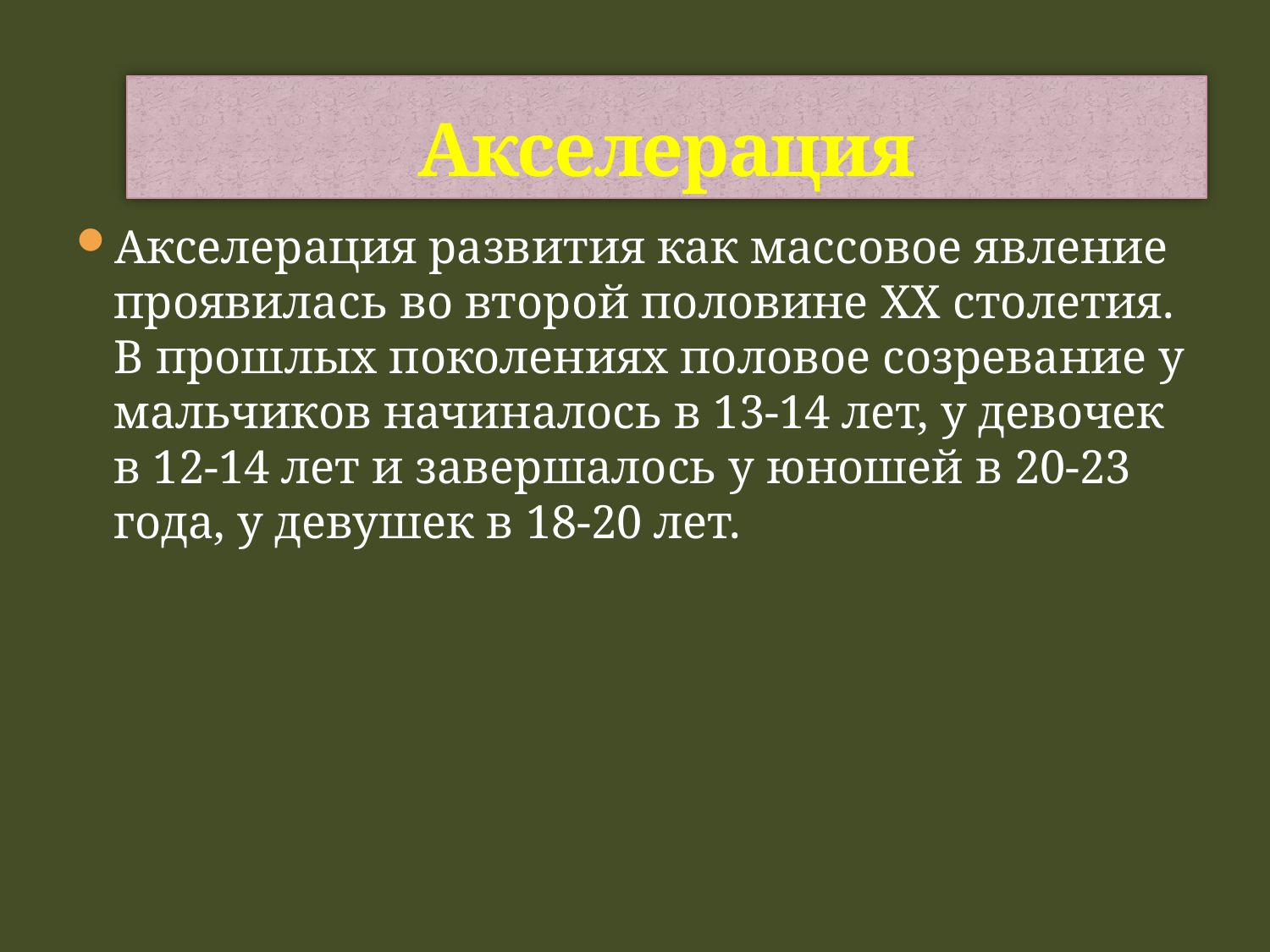

# Акселерация
Акселерация развития как массовое явление проявилась во второй половине XX столетия. В прошлых поколениях половое созревание у мальчиков начиналось в 13-14 лет, у девочек в 12-14 лет и завершалось у юношей в 20-23 года, у девушек в 18-20 лет.